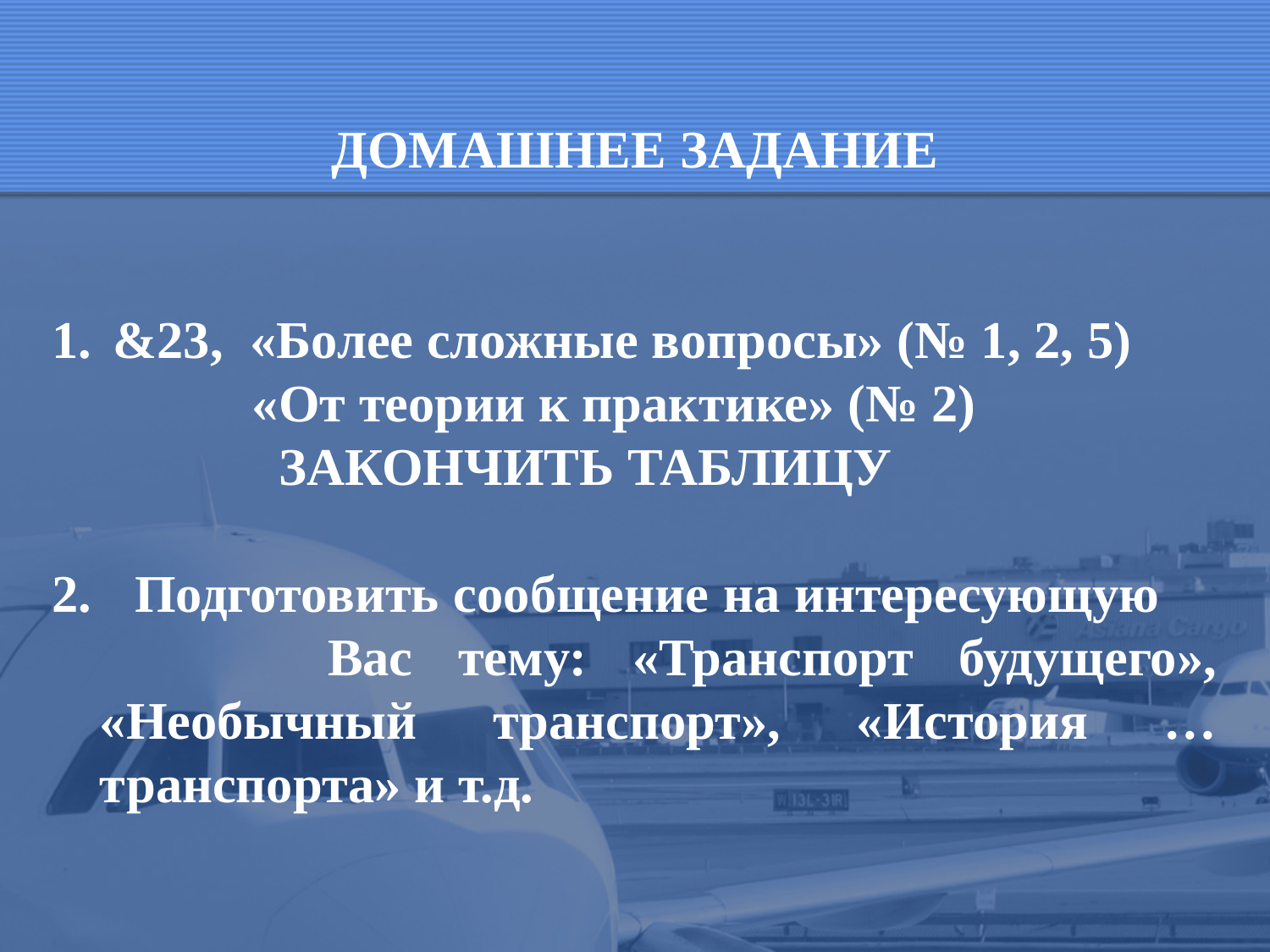

ДОМАШНЕЕ ЗАДАНИЕ

 &23,  «Более сложные вопросы» (№ 1, 2, 5)
               «От теории к практике» (№ 2)
                 ЗАКОНЧИТЬ ТАБЛИЦУ

2.   Подготовить сообщение на интересующую          Вас тему: «Транспорт будущего», «Необычный транспорт», «История … транспорта» и т.д.